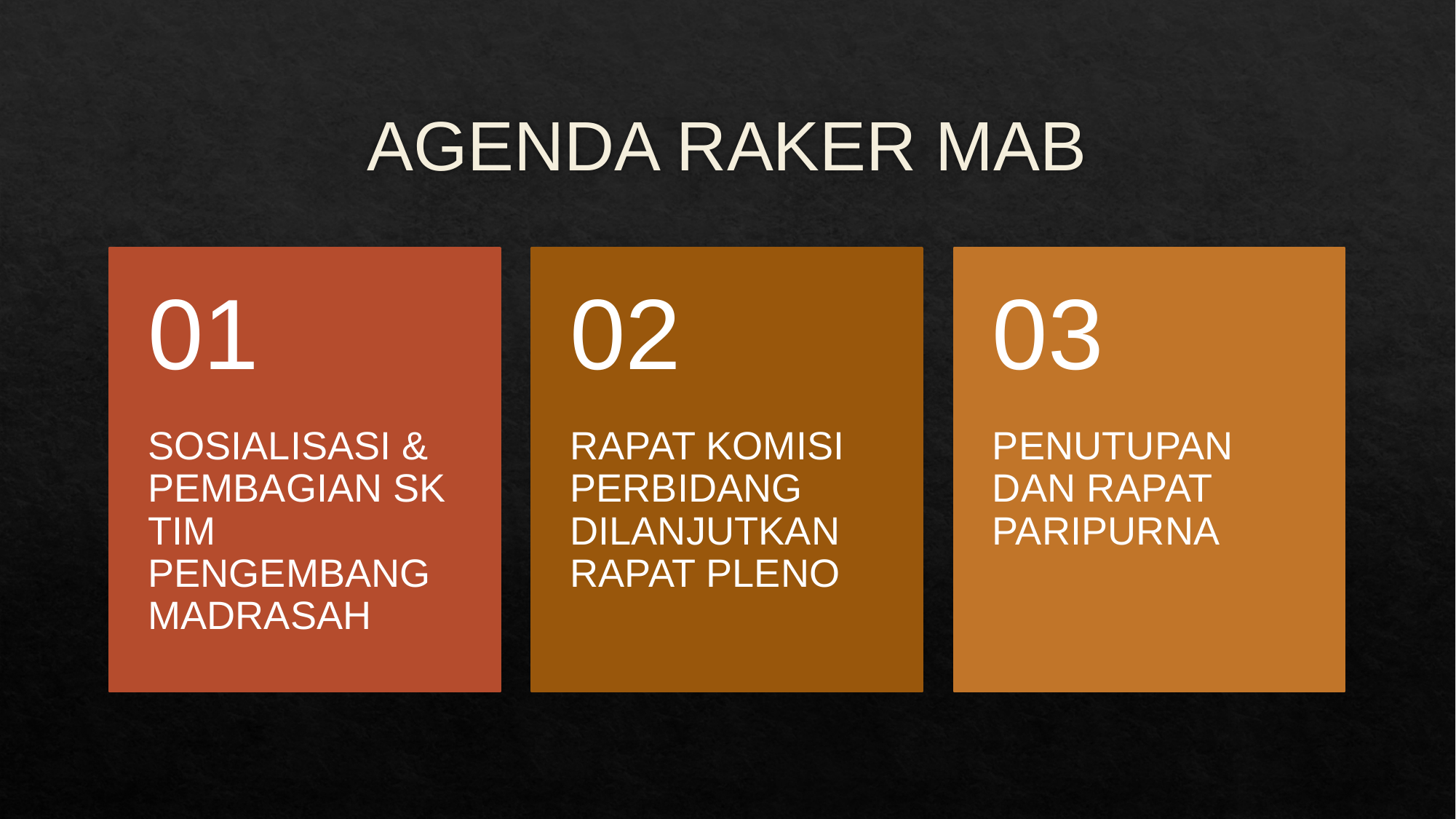

# AGENDA RAKER MAB
SOSIALISASI & PEMBAGIAN SK TIM PENGEMBANG MADRASAH
01
RAPAT KOMISI PERBIDANG DILANJUTKAN RAPAT PLENO
02
PENUTUPAN DAN RAPAT PARIPURNA
03